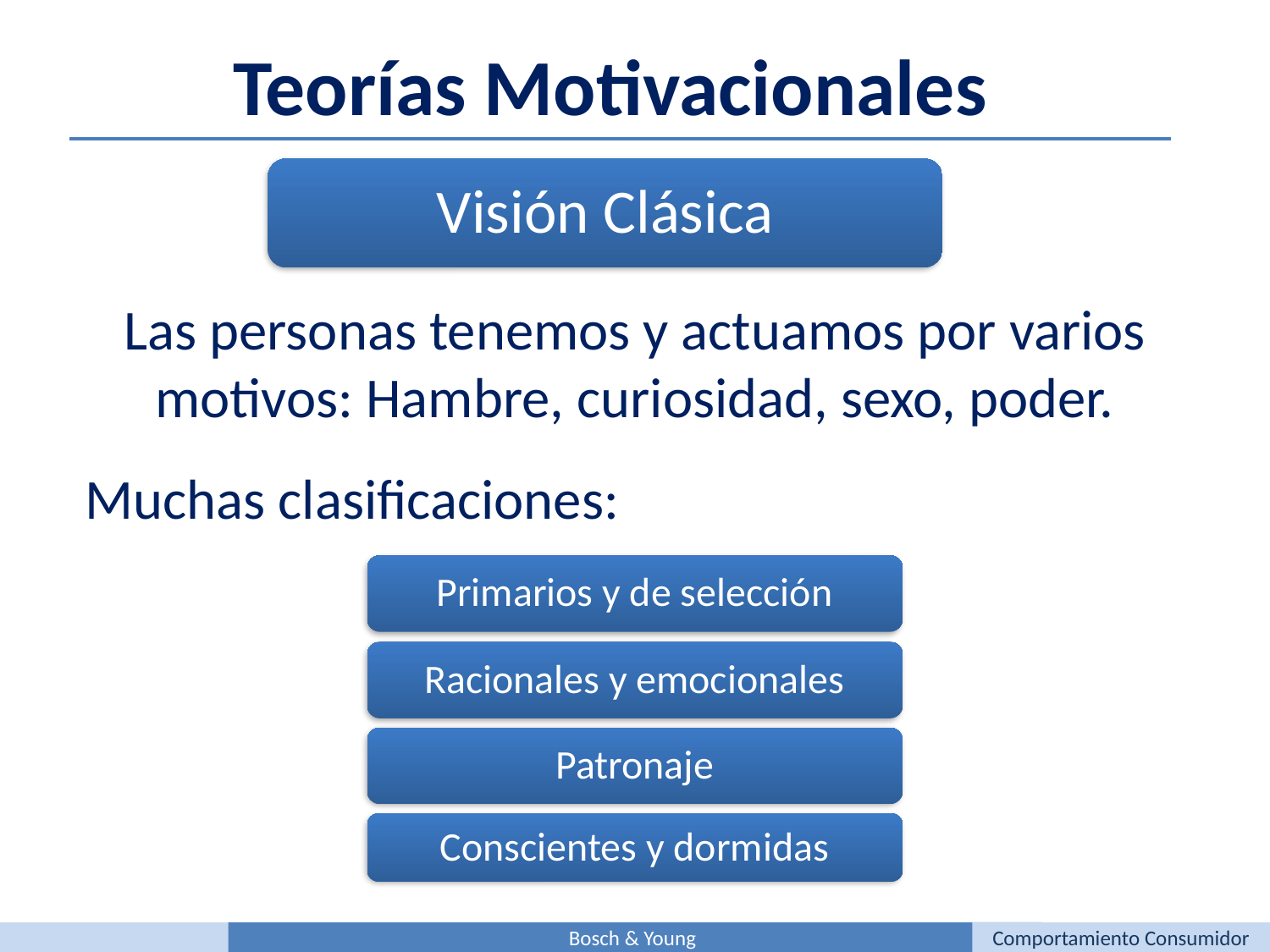

Teorías Motivacionales
Visión Clásica
Las personas tenemos y actuamos por varios motivos: Hambre, curiosidad, sexo, poder.
Muchas clasificaciones:
Primarios y de selección
Racionales y emocionales
Patronaje
Conscientes y dormidas

Bosch & Young
Comportamiento Consumidor